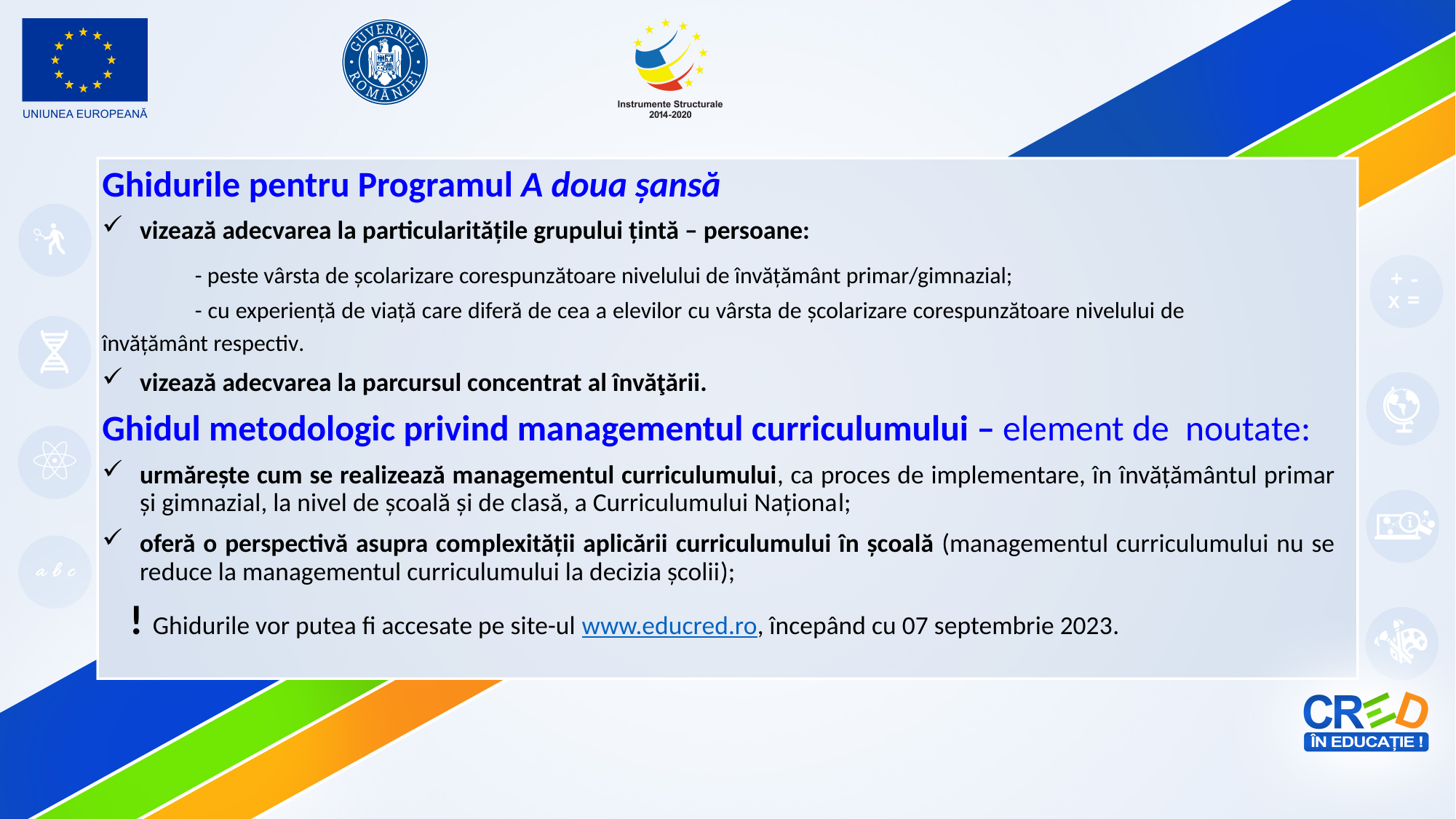

Ghidurile pentru Programul A doua șansă
vizează adecvarea la particularitățile grupului țintă – persoane:
	- peste vârsta de școlarizare corespunzătoare nivelului de învățământ primar/gimnazial;
	- cu experiență de viață care diferă de cea a elevilor cu vârsta de școlarizare corespunzătoare nivelului de          	   învățământ respectiv.
vizează adecvarea la parcursul concentrat al învăţării.
Ghidul metodologic privind managementul curriculumului – element de  noutate:
urmărește cum se realizează managementul curriculumului, ca proces de implementare, în învățământul primar și gimnazial, la nivel de școală și de clasă, a Curriculumului Național;
oferă o perspectivă asupra complexității aplicării curriculumului în școală (managementul curriculumului nu se reduce la managementul curriculumului la decizia școlii);
   ! Ghidurile vor putea fi accesate pe site-ul www.educred.ro, începând cu 07 septembrie 2023.